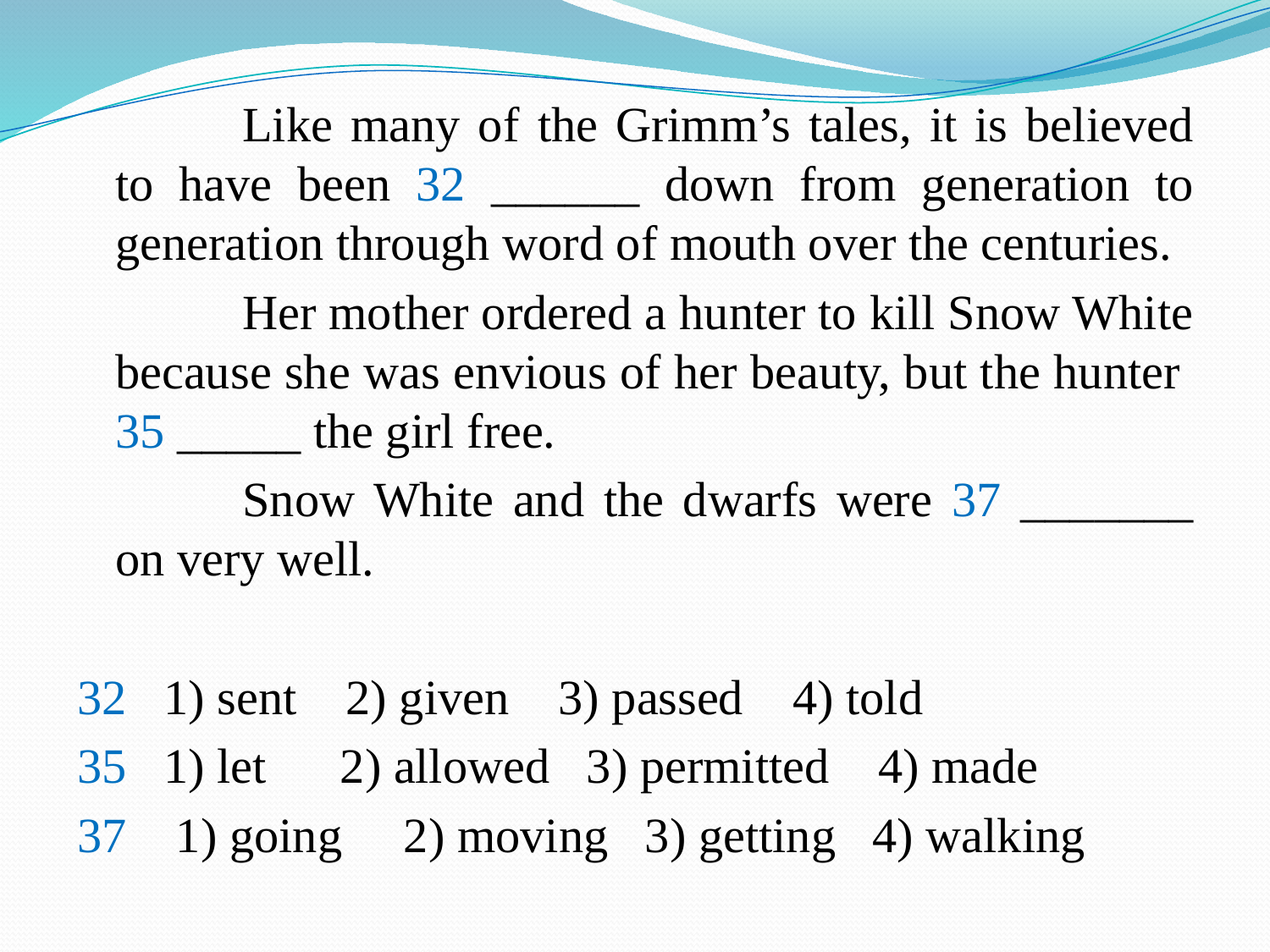

Like many of the Grimm’s tales, it is believed to have been 32 ______ down from generation to generation through word of mouth over the centuries.
		Her mother ordered a hunter to kill Snow White because she was envious of her beauty, but the hunter  35 _____ the girl free.
		Snow White and the dwarfs were 37 _______ on very well.

32   1) sent    2) given    3) passed    4) told
35   1) let      2) allowed   3) permitted    4) made
37    1) going     2) moving   3) getting   4) walking
#